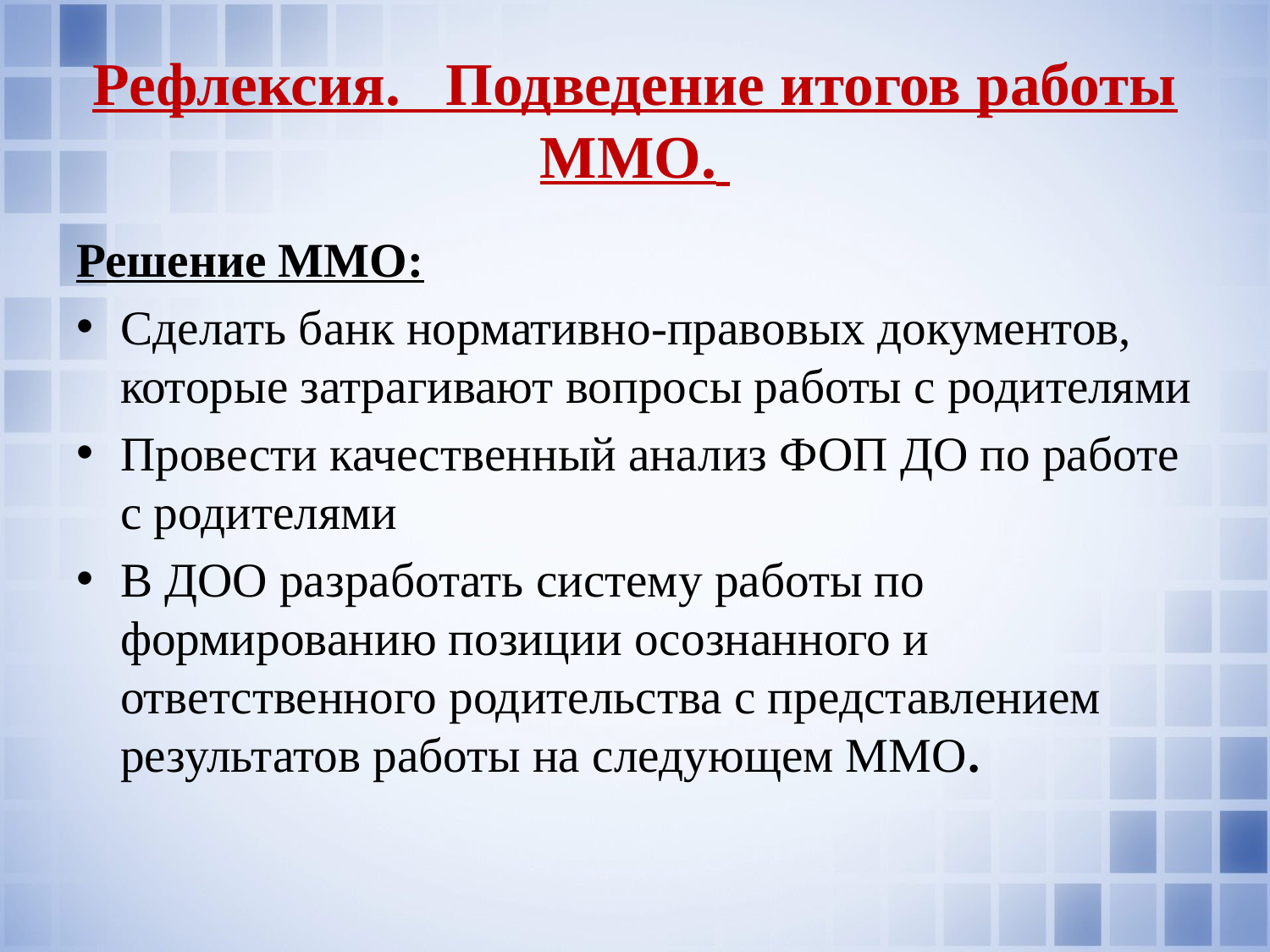

# Рефлексия.   Подведение итогов работы ММО.
Решение ММО:
Сделать банк нормативно-правовых документов, которые затрагивают вопросы работы с родителями
Провести качественный анализ ФОП ДО по работе с родителями
В ДОО разработать систему работы по формированию позиции осознанного и ответственного родительства с представлением результатов работы на следующем ММО.